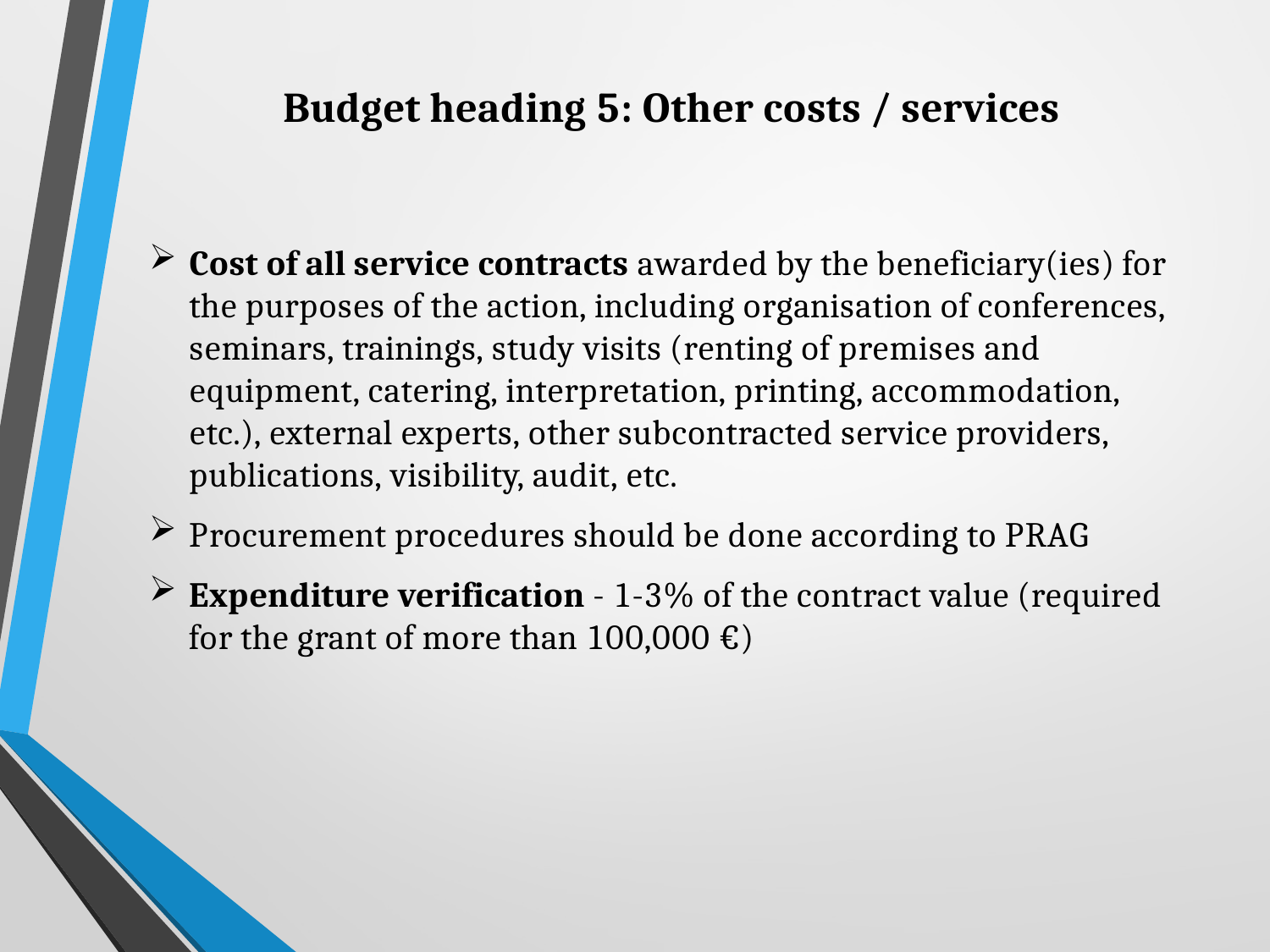

# Budget heading 5: Other costs / services
Cost of all service contracts awarded by the beneficiary(ies) for the purposes of the action, including organisation of conferences, seminars, trainings, study visits (renting of premises and equipment, catering, interpretation, printing, accommodation, etc.), external experts, other subcontracted service providers, publications, visibility, audit, etc.
Procurement procedures should be done according to PRAG
Expenditure verification - 1-3% of the contract value (required for the grant of more than 100,000 €)